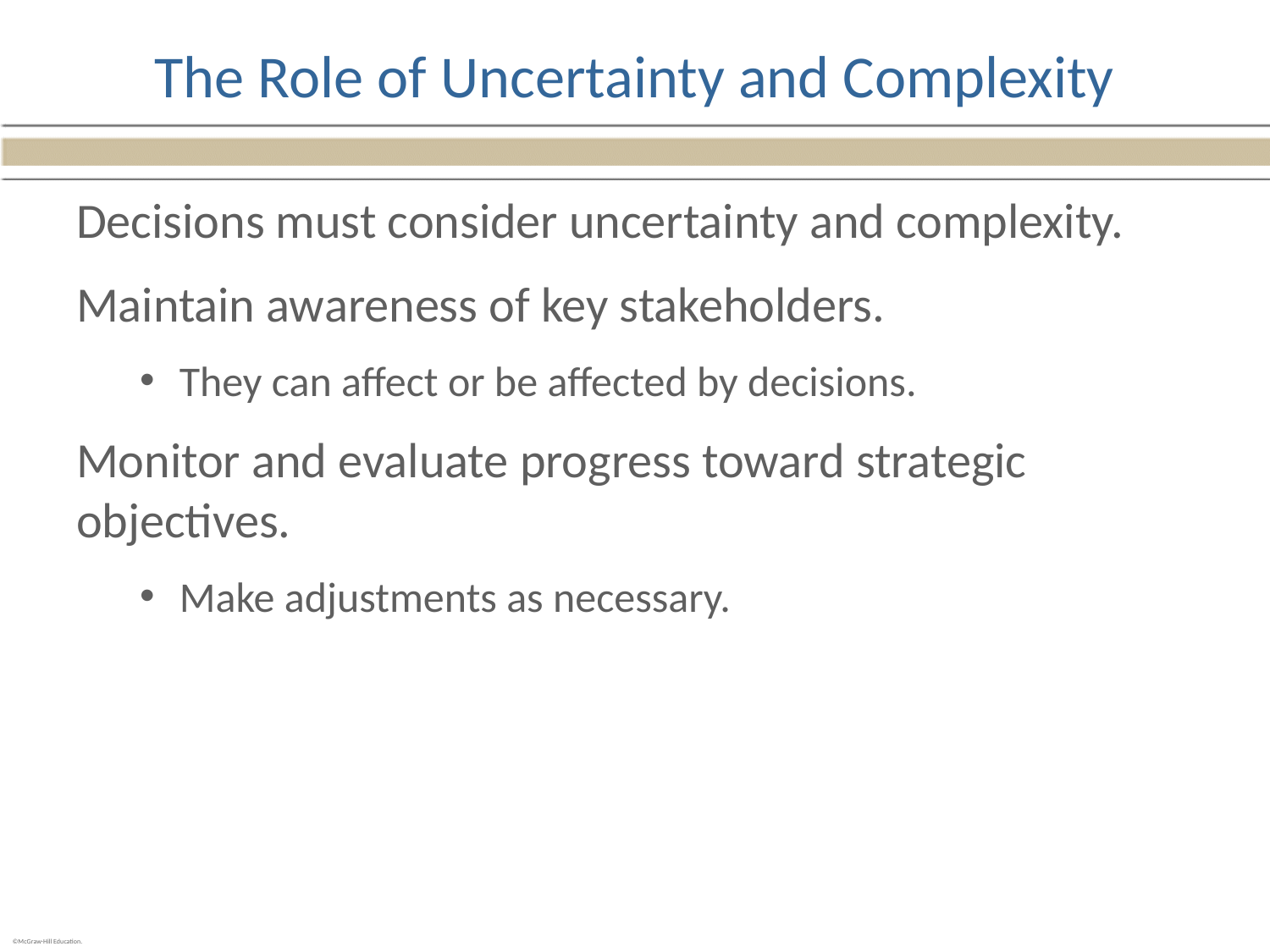

# The Role of Uncertainty and Complexity
Decisions must consider uncertainty and complexity.
Maintain awareness of key stakeholders.
They can affect or be affected by decisions.
Monitor and evaluate progress toward strategic objectives.
Make adjustments as necessary.